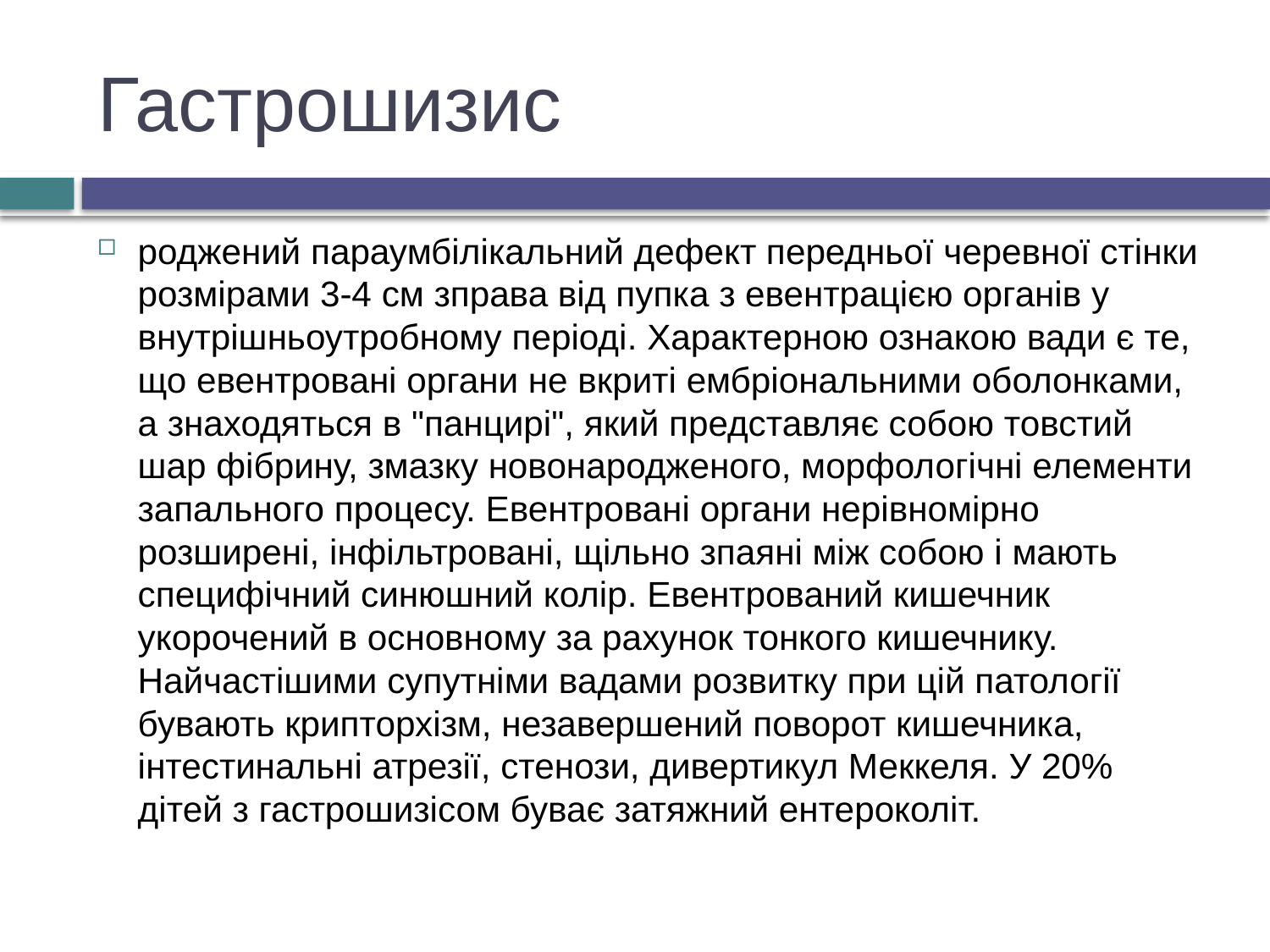

# Гастрошизис
роджений параумбілікальний дефект передньої черевної стінки розмірами 3-4 см зправа від пупка з евентрацією органів у внутрішньоутробному періоді. Характерною ознакою вади є те, що евентровані органи не вкриті ембріональними оболонками, а знаходяться в "панцирі", який представляє собою товстий шар фібрину, змазку новонародженого, морфологічні елементи запального процесу. Евентровані органи нерівномірно розширені, інфільтровані, щільно зпаяні між собою і мають специфічний синюшний колір. Евентрований кишечник укорочений в основному за рахунок тонкого кишечнику. Найчастішими супутніми вадами розвитку при цій патології бувають крипторхізм, незавершений поворот кишечника, інтестинальні атрезії, стенози, дивертикул Меккеля. У 20% дітей з гастрошизісом буває затяжний ентероколіт.